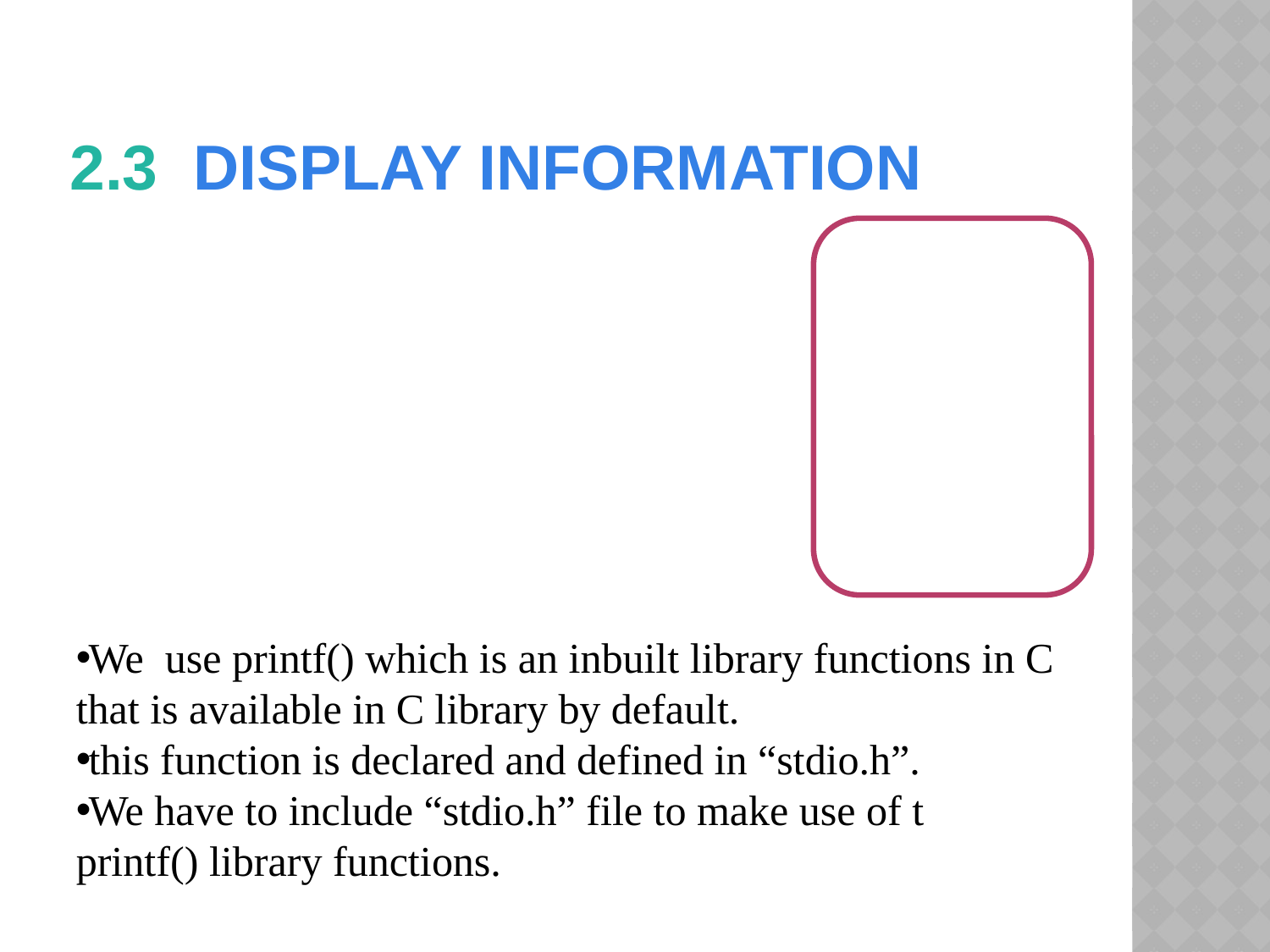

# 2.3  Display information

output data

input data

Processing
Keyboard
mouse
Screen
printer
We  use printf() which is an inbuilt library functions in C that is available in C library by default.
this function is declared and defined in “stdio.h”.
We have to include “stdio.h” file to make use of t printf() library functions.